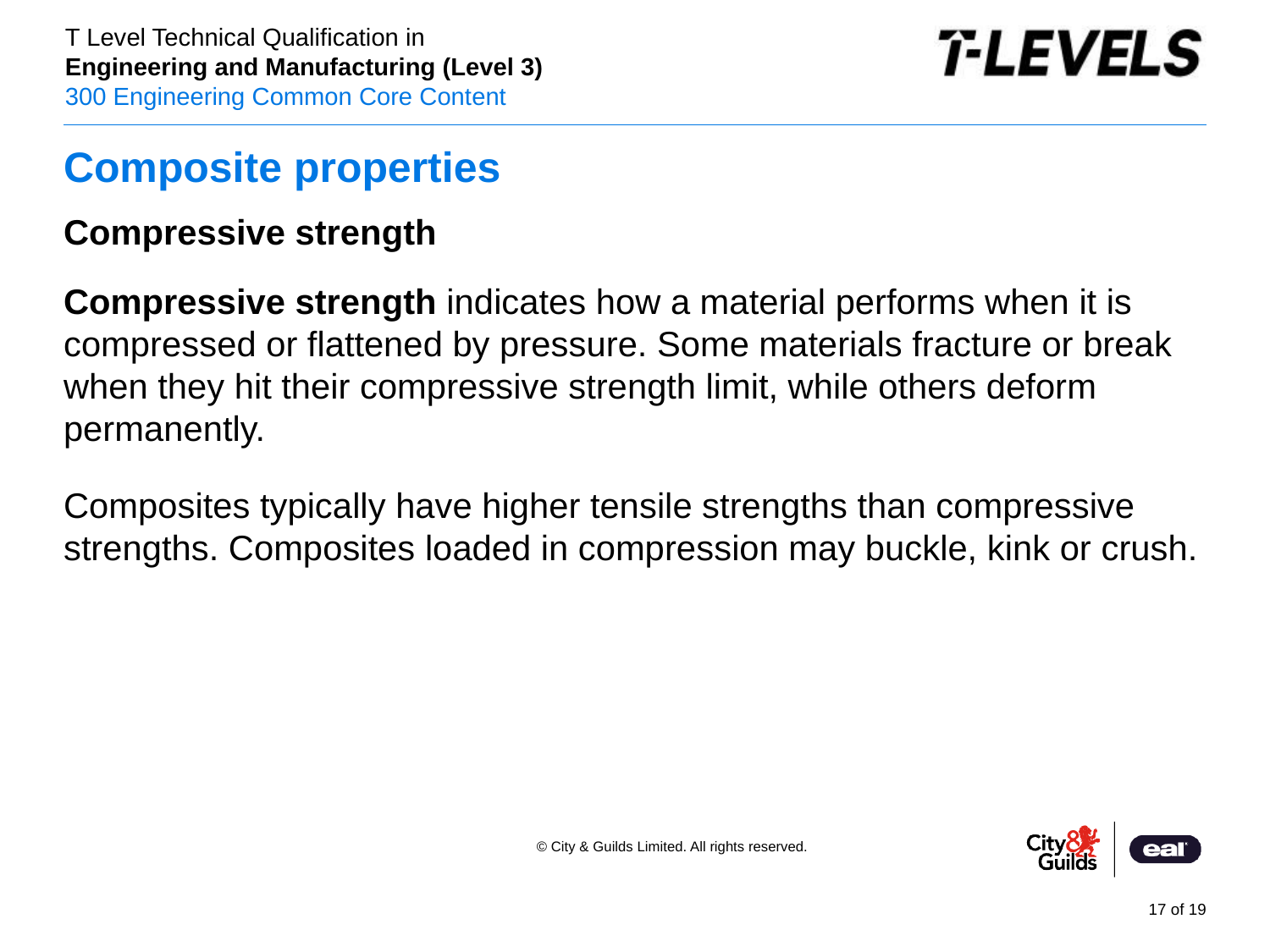

# Composite properties
Compressive strength
Compressive strength indicates how a material performs when it is compressed or flattened by pressure. Some materials fracture or break when they hit their compressive strength limit, while others deform permanently.
Composites typically have higher tensile strengths than compressive strengths. Composites loaded in compression may buckle, kink or crush.